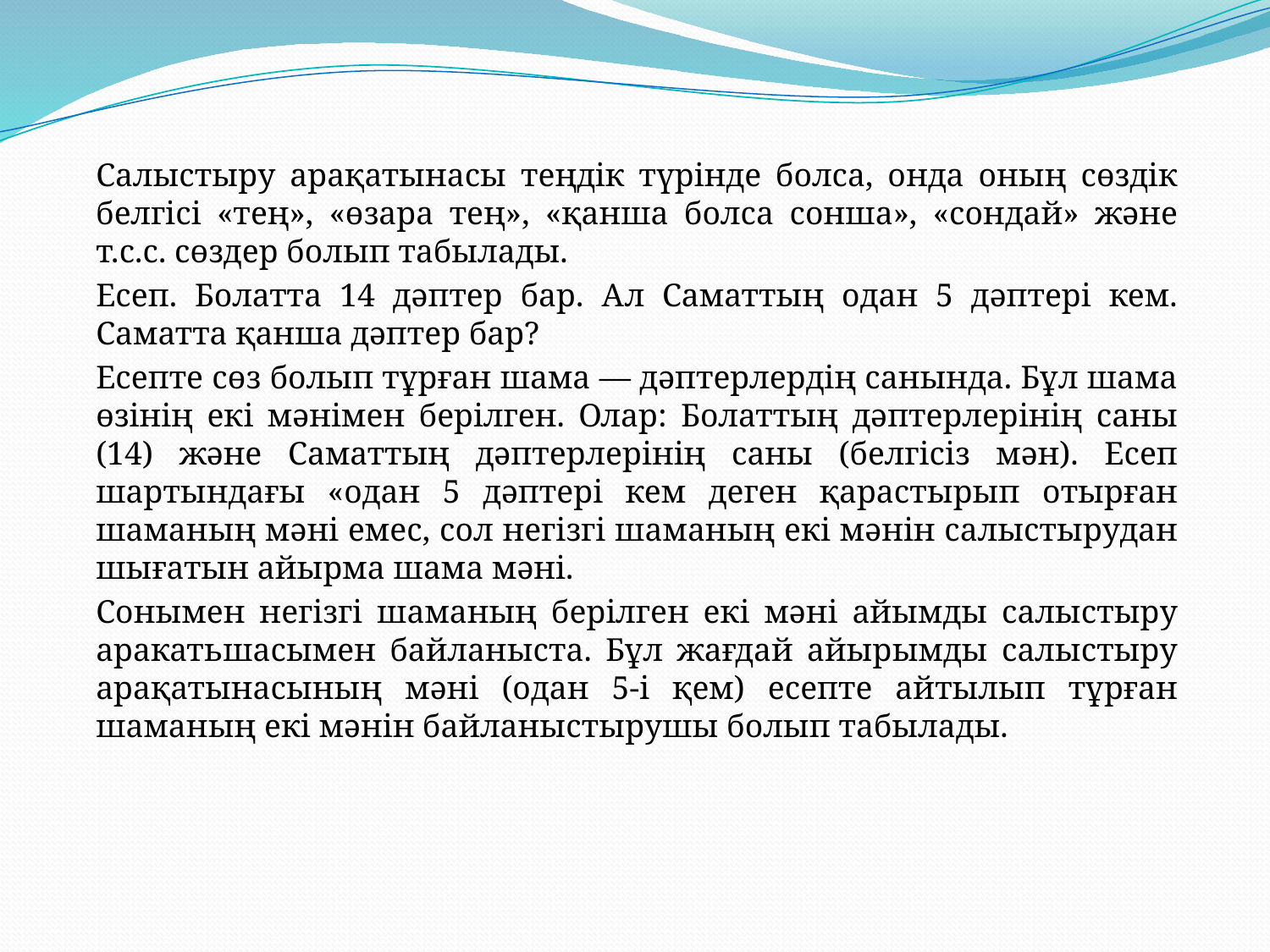

Салыстыру арақатынасы теңдік түрінде болса, онда оның сөздік белгісі «тең», «өзара тең», «қанша болса сонша», «сондай» және т.с.с. сөздер болып табылады.
	Есеп. Болатта 14 дәптер бар. Ал Саматтың одан 5 дәптері кем. Саматта қанша дәптер бар?
	Есепте сөз болып тұрған шама — дәптерлердің санында. Бұл шама өзінің екі мәнімен берілген. Олар: Болаттың дәптерлерінің саны (14) және Саматтың дәптерлерінің саны (белгісіз мән). Есеп шартындағы «одан 5 дәптері кем деген қарастырып отырған шаманың мәні емес, сол негізгі шаманың екі мәнін салыстырудан шығатын айырма шама мәні.
	Сонымен негізгі шаманың берілген екі мәні айымды салыстыру аракатьшасымен байланыста. Бұл жағдай айырымды салыстыру арақатынасының мәні (одан 5-і қем) есепте айтылып тұрған шаманың екі мәнін байланыстырушы болып табылады.